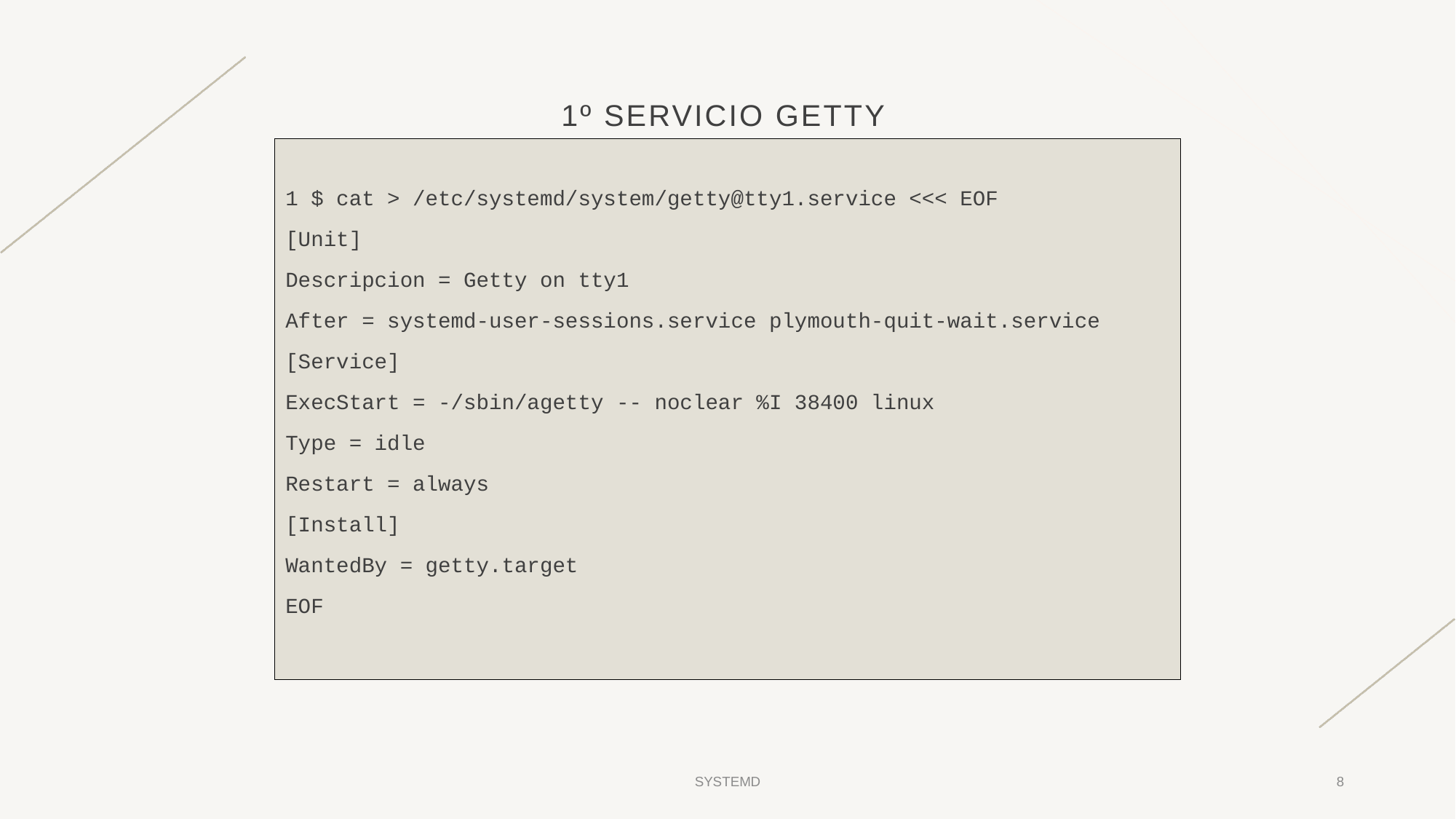

1º SERVICIO GETTY

1 $ cat > /etc/systemd/system/getty@tty1.service <<< EOF
[Unit]
Descripcion = Getty on tty1
After = systemd-user-sessions.service plymouth-quit-wait.service
[Service]
ExecStart = -/sbin/agetty -- noclear %I 38400 linux
Type = idle
Restart = always
[Install]
WantedBy = getty.target
EOF

SYSTEMD
8